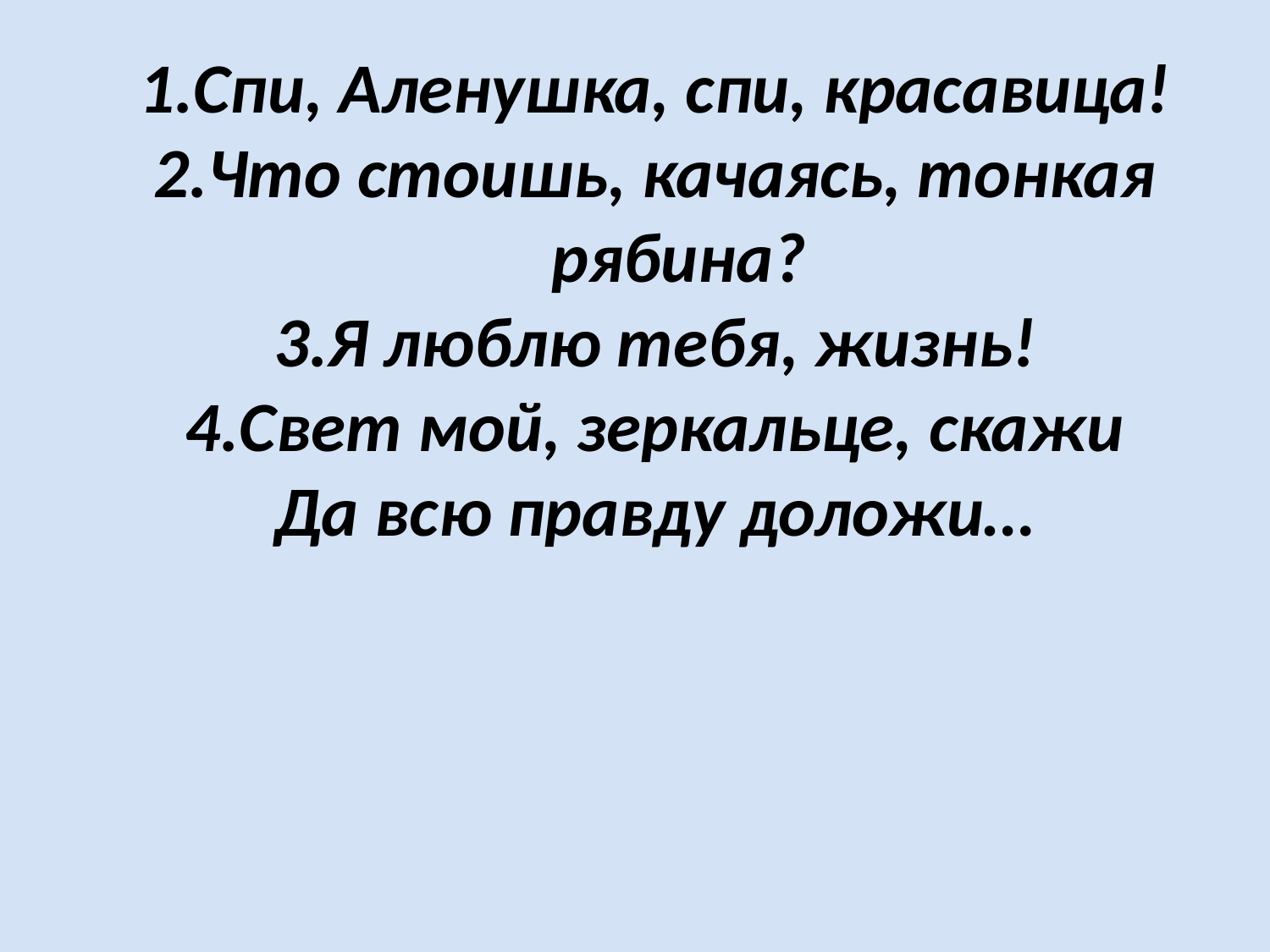

Спи, Аленушка, спи, красавица!
Что стоишь, качаясь, тонкая рябина?
Я люблю тебя, жизнь!
Свет мой, зеркальце, скажи
Да всю правду доложи…